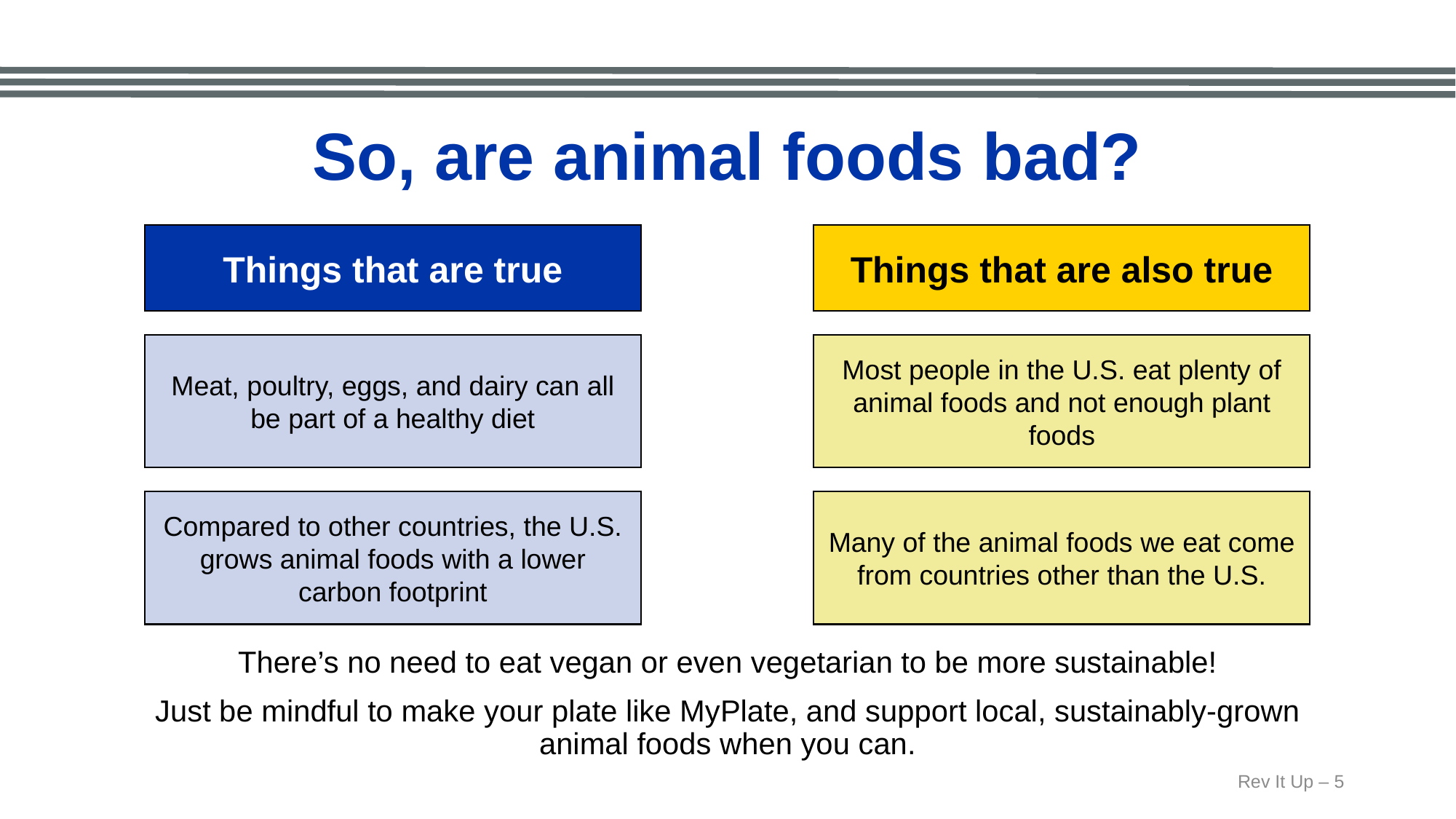

# So, are animal foods bad?
Things that are true
Things that are also true
Meat, poultry, eggs, and dairy can all be part of a healthy diet
Most people in the U.S. eat plenty of animal foods and not enough plant foods
Compared to other countries, the U.S. grows animal foods with a lower carbon footprint
Many of the animal foods we eat come from countries other than the U.S.
There’s no need to eat vegan or even vegetarian to be more sustainable!
Just be mindful to make your plate like MyPlate, and support local, sustainably-grown animal foods when you can.
Rev It Up – 5